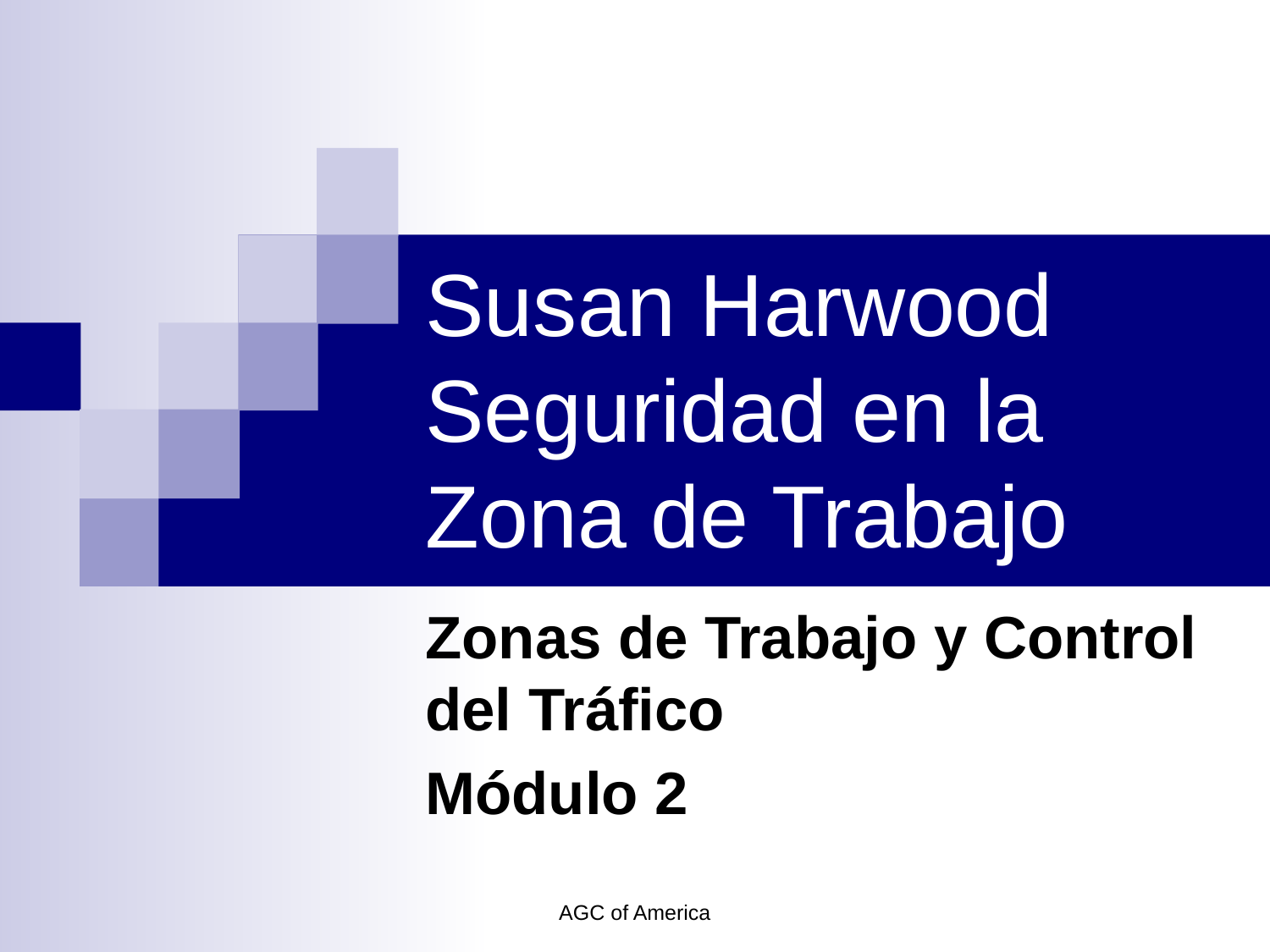

# Susan Harwood Seguridad en la Zona de Trabajo
Zonas de Trabajo y Control del Tráfico
Módulo 2
AGC of America